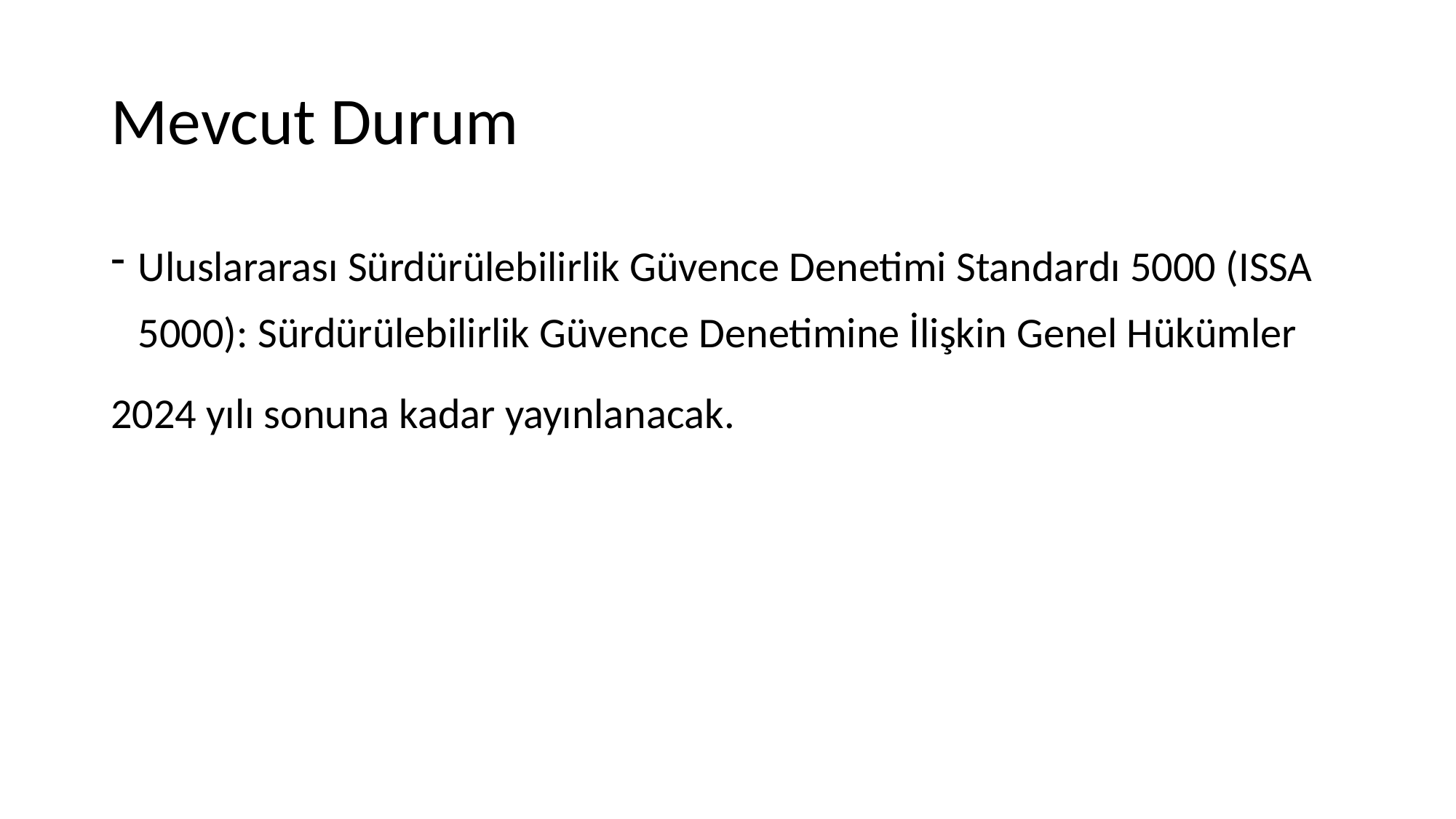

# Mevcut Durum
Uluslararası Sürdürülebilirlik Güvence Denetimi Standardı 5000 (ISSA 5000): Sürdürülebilirlik Güvence Denetimine İlişkin Genel Hükümler
2024 yılı sonuna kadar yayınlanacak.